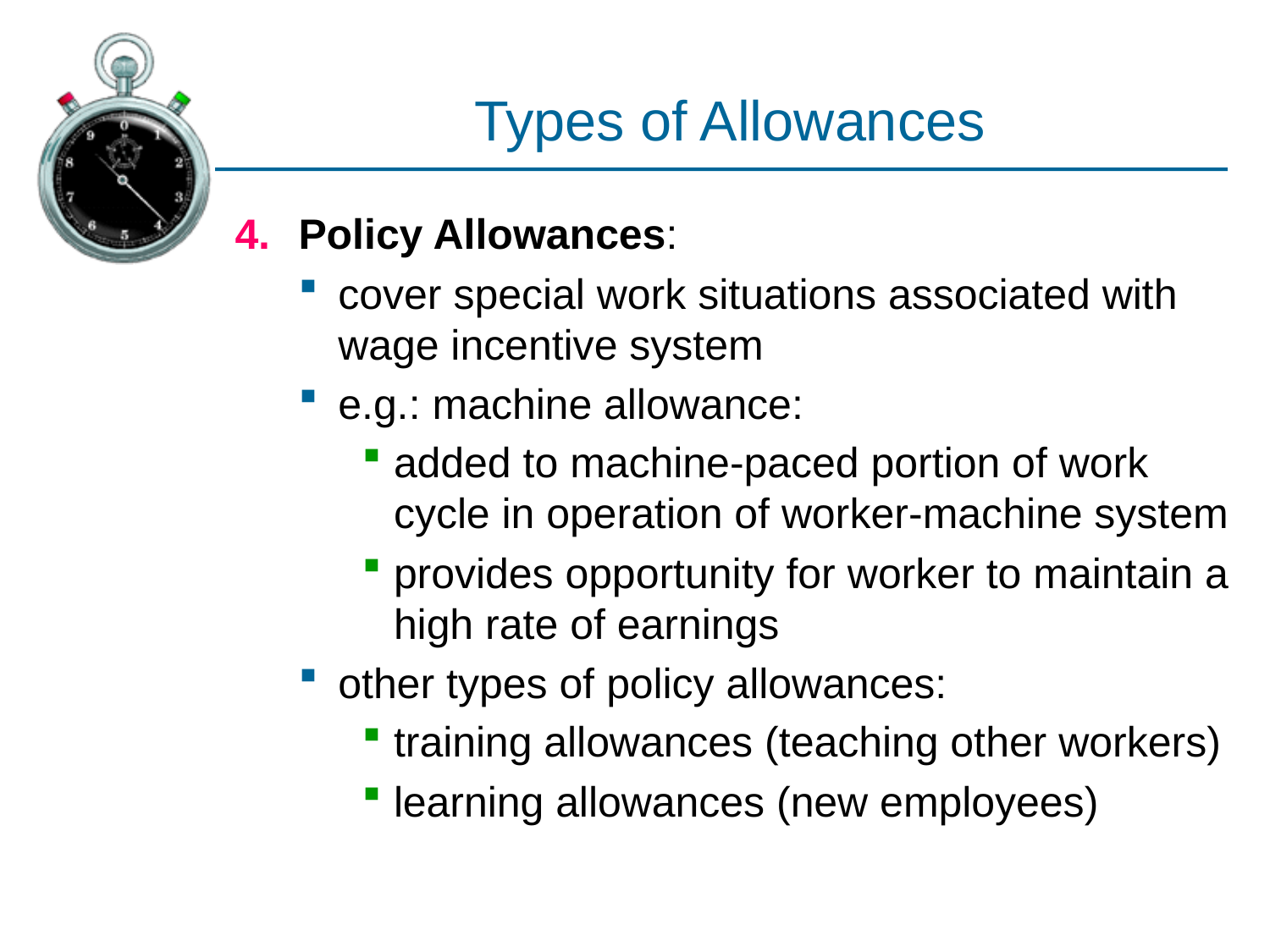

# Types of Allowances
Policy Allowances:
cover special work situations associated with  wage incentive system
e.g.: machine allowance:
added to machine-paced portion of work cycle in operation of worker-machine system
provides opportunity for worker to maintain a high rate of earnings
other types of policy allowances:
training allowances (teaching other workers)
learning allowances (new employees)